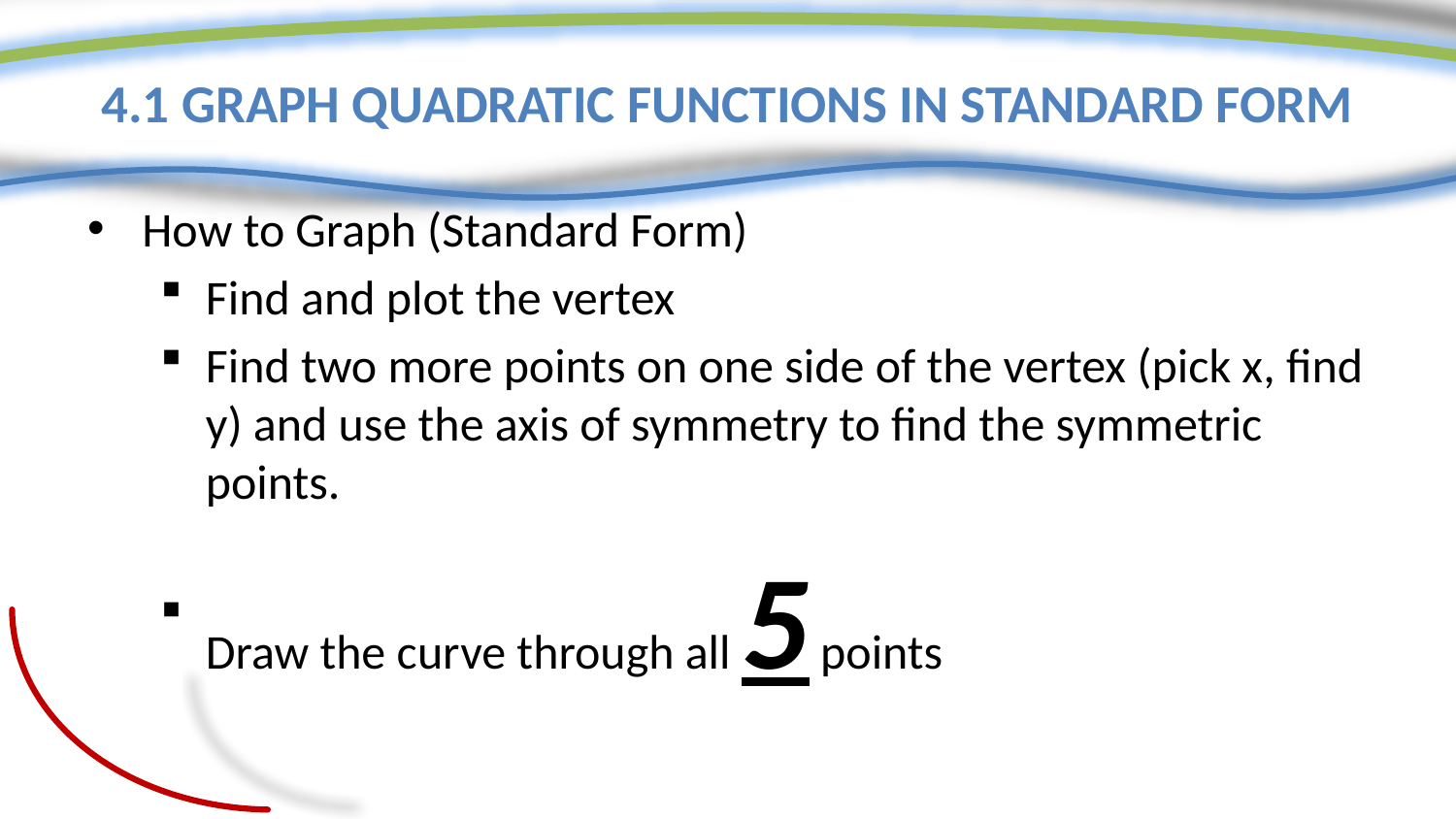

# 4.1 Graph quadratic Functions in Standard Form
How to Graph (Standard Form)
Find and plot the vertex
Find two more points on one side of the vertex (pick x, find y) and use the axis of symmetry to find the symmetric points.
Draw the curve through all 5 points